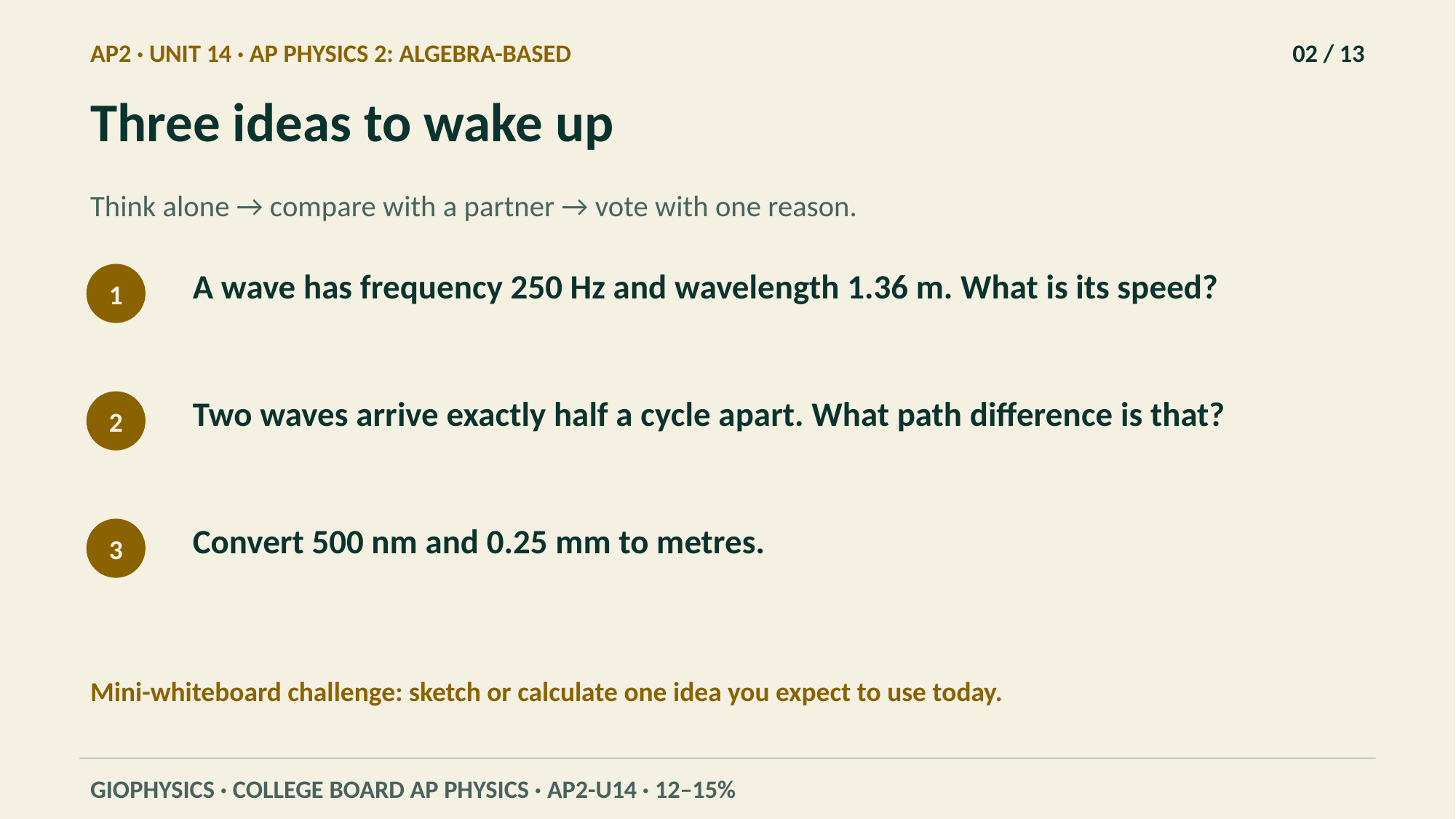

AP2 · UNIT 14 · AP PHYSICS 2: ALGEBRA-BASED
02 / 13
Three ideas to wake up
Think alone → compare with a partner → vote with one reason.
A wave has frequency 250 Hz and wavelength 1.36 m. What is its speed?

1
Two waves arrive exactly half a cycle apart. What path difference is that?

2
Convert 500 nm and 0.25 mm to metres.

3
Mini-whiteboard challenge: sketch or calculate one idea you expect to use today.

GIOPHYSICS · COLLEGE BOARD AP PHYSICS · AP2-U14 · 12–15%